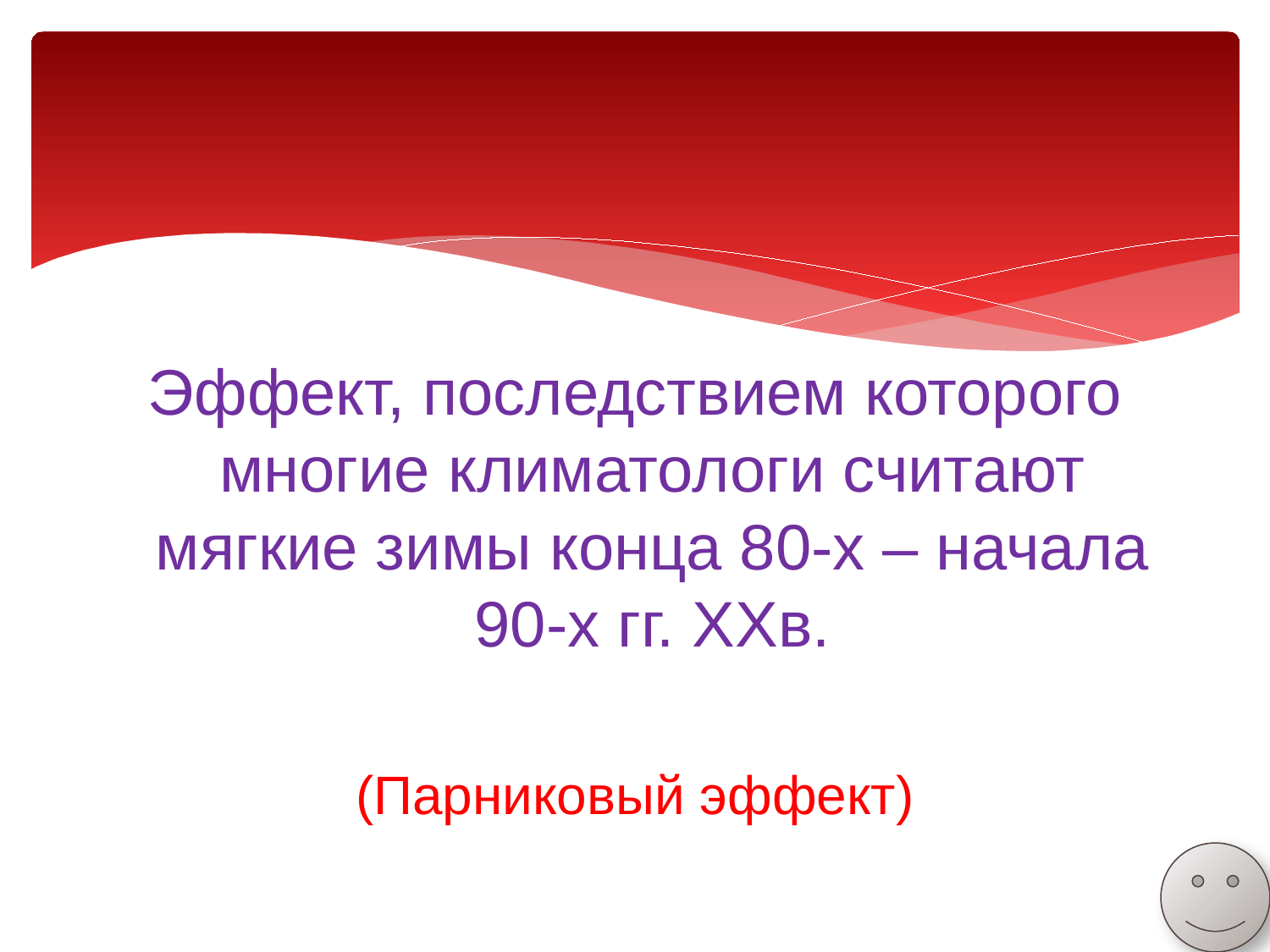

#

Эффект, последствием которого многие климатологи считают мягкие зимы конца 80-х – начала 90-х гг. XXв.

(Парниковый эффект)